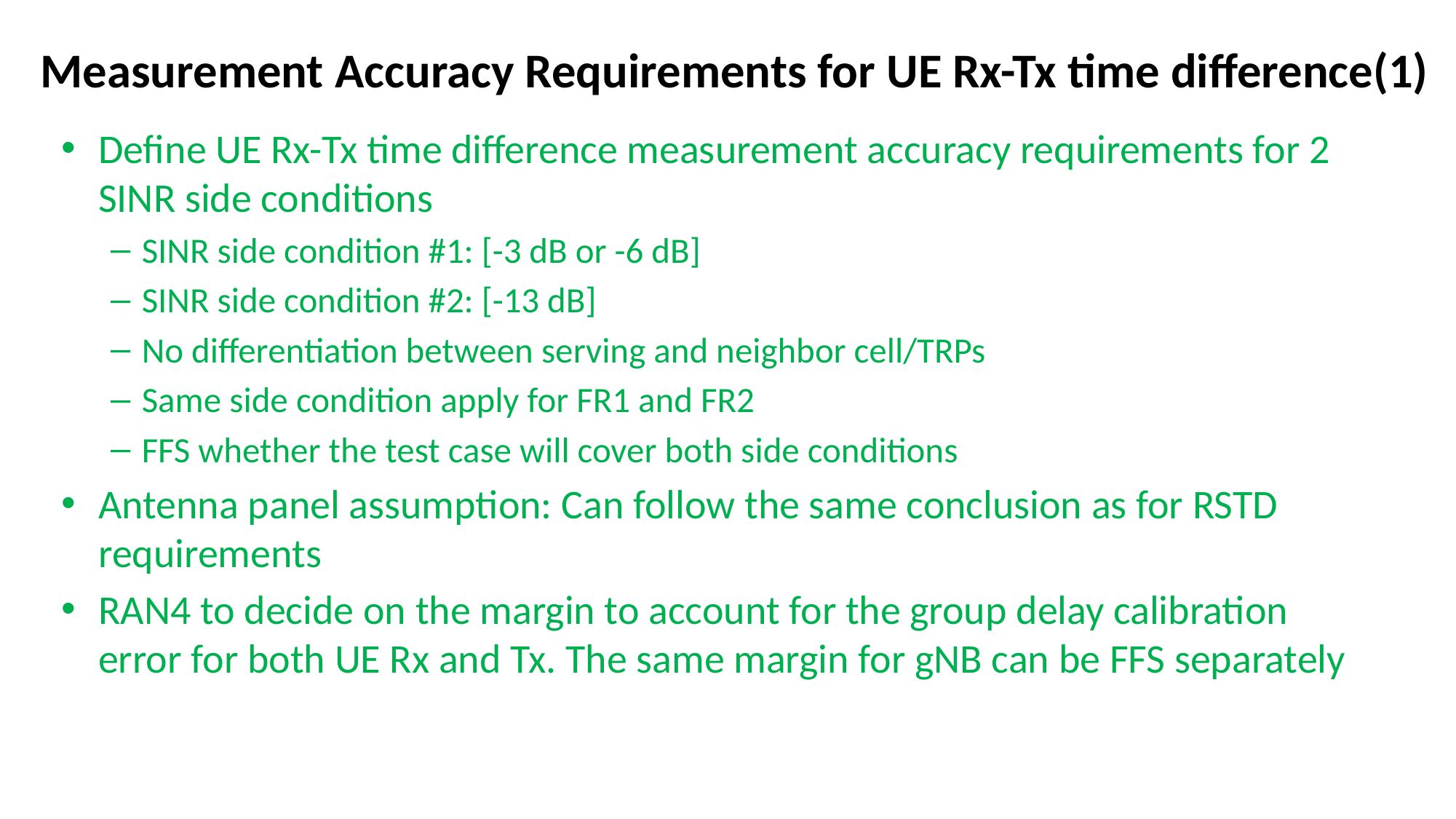

# Measurement Accuracy Requirements for UE Rx-Tx time difference(1)
Define UE Rx-Tx time difference measurement accuracy requirements for 2 SINR side conditions
SINR side condition #1: [-3 dB or -6 dB]
SINR side condition #2: [-13 dB]
No differentiation between serving and neighbor cell/TRPs
Same side condition apply for FR1 and FR2
FFS whether the test case will cover both side conditions
Antenna panel assumption: Can follow the same conclusion as for RSTD requirements
RAN4 to decide on the margin to account for the group delay calibration error for both UE Rx and Tx. The same margin for gNB can be FFS separately